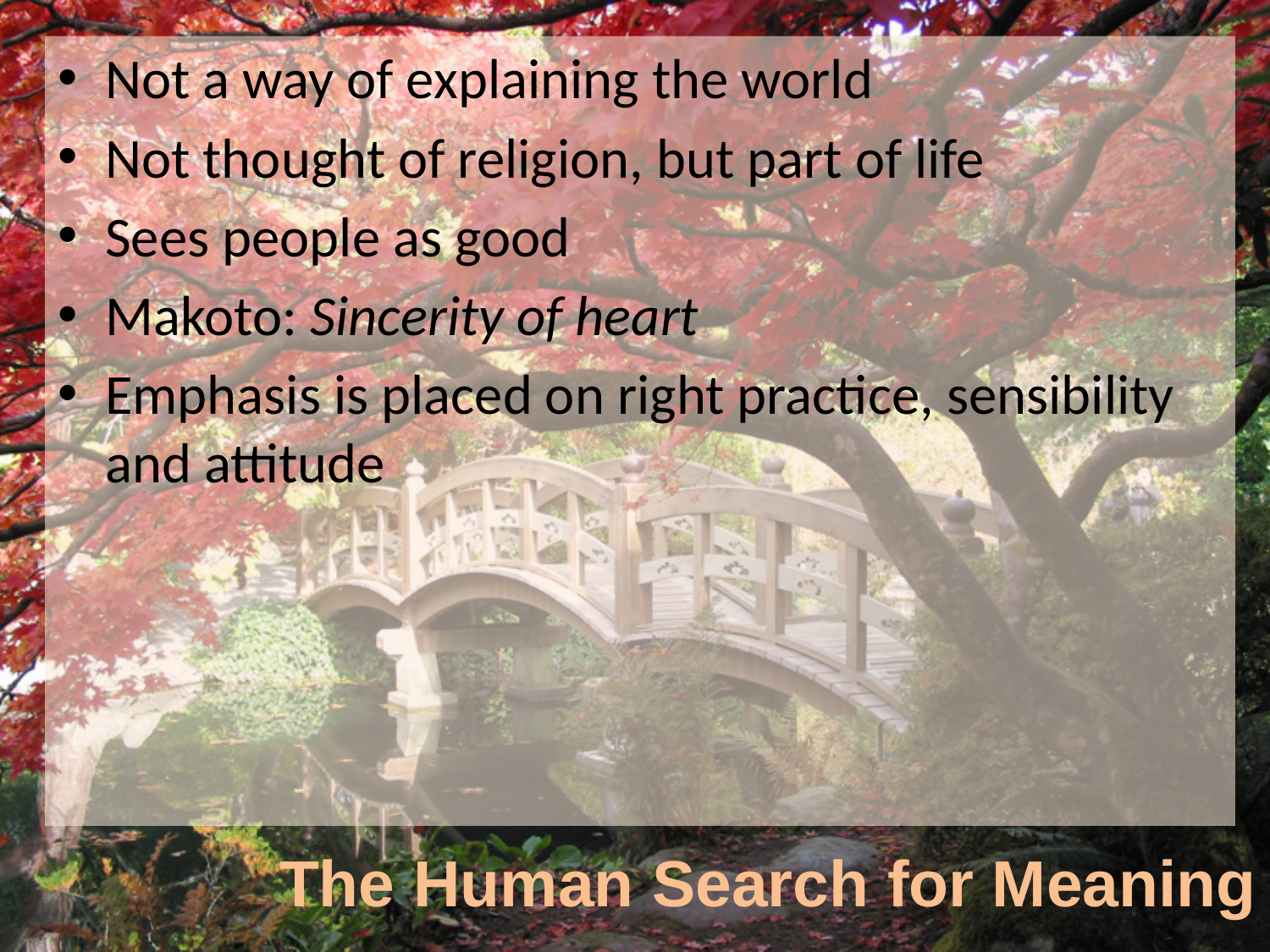

Not a way of explaining the world
Not thought of religion, but part of life
Sees people as good
Makoto: Sincerity of heart
Emphasis is placed on right practice, sensibility and attitude

# The Human Search for Meaning